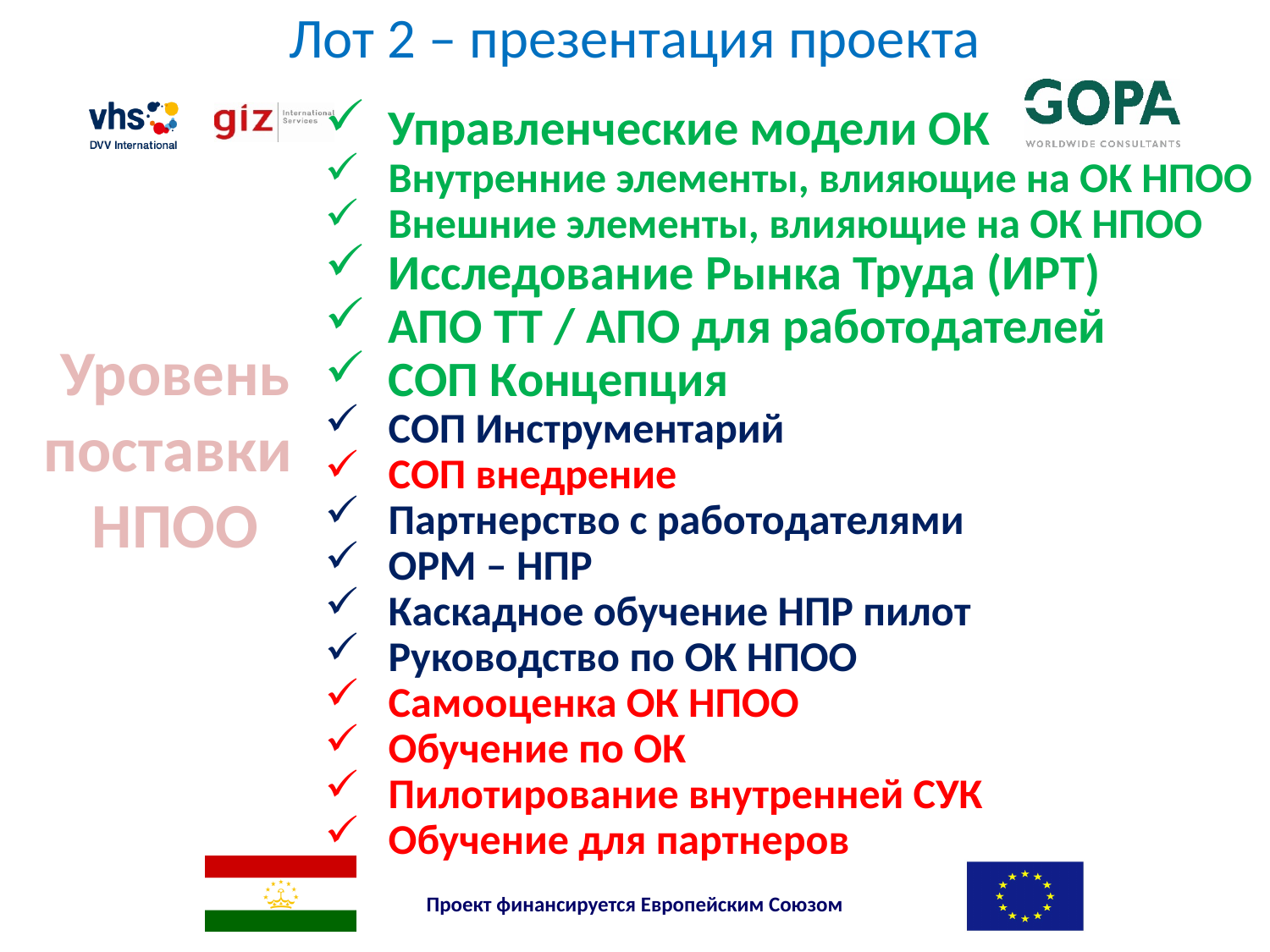

Лот 2 – презентация проекта
Управленческие модели ОК
Внутренние элементы, влияющие на ОК НПОО
Внешние элементы, влияющие на ОК НПОО
Исследование Рынка Труда (ИРТ)
АПО ТТ / АПО для работодателей
СОП Концепция
СОП Инструментарий
СОП внедрение
Партнерство с работодателями
ОРМ – НПР
Каскадное обучение НПР пилот
Руководство по ОК НПОО
Самооценка ОК НПОО
Обучение по ОК
Пилотирование внутренней СУК
Обучение для партнеров

Уровень поставки
НПОО
Проект финансируется Европейским Союзом